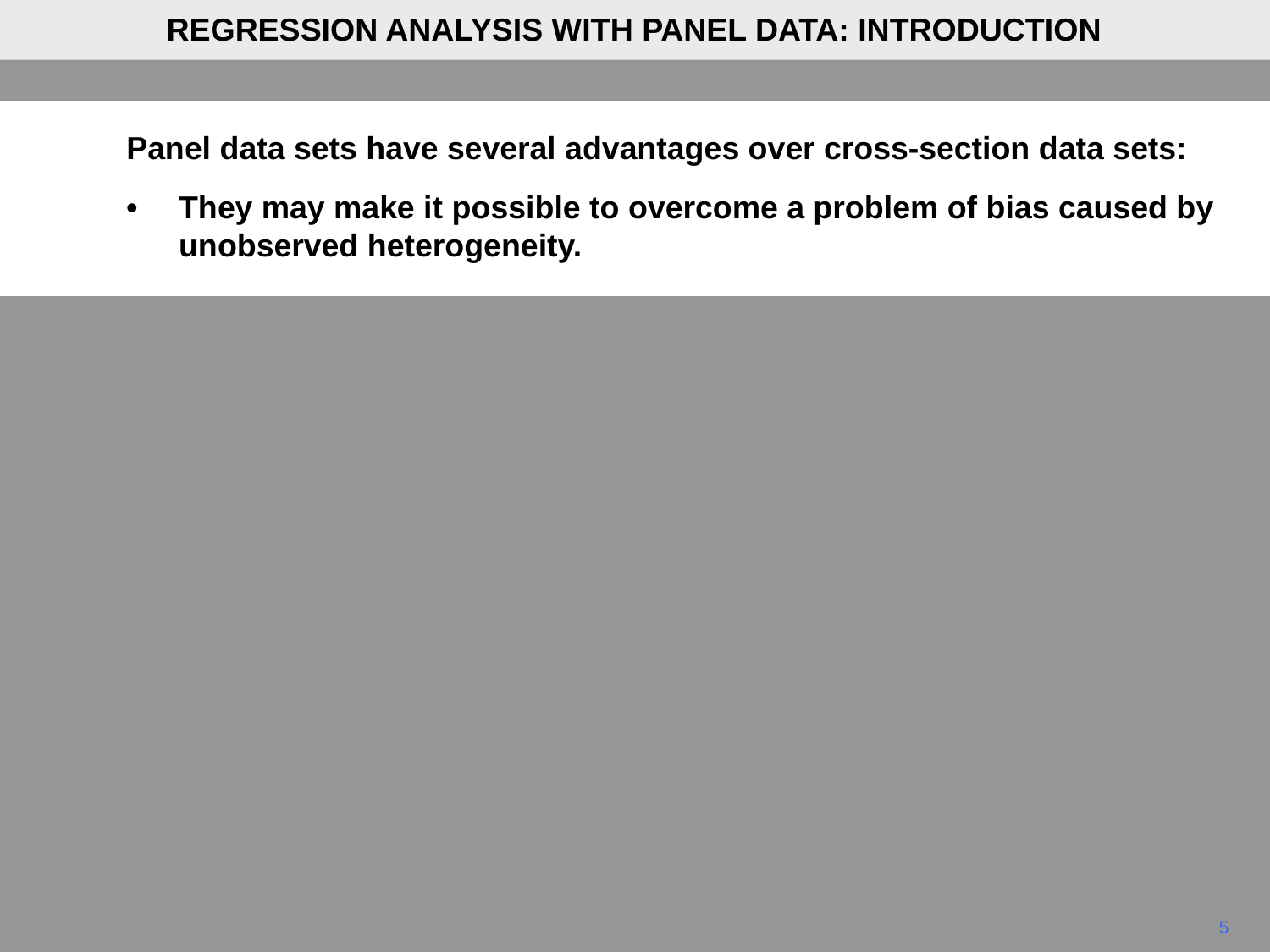

REGRESSION ANALYSIS WITH PANEL DATA: INTRODUCTION

Panel data sets have several advantages over cross-section data sets:
•	They may make it possible to overcome a problem of bias caused by unobserved heterogeneity.

5